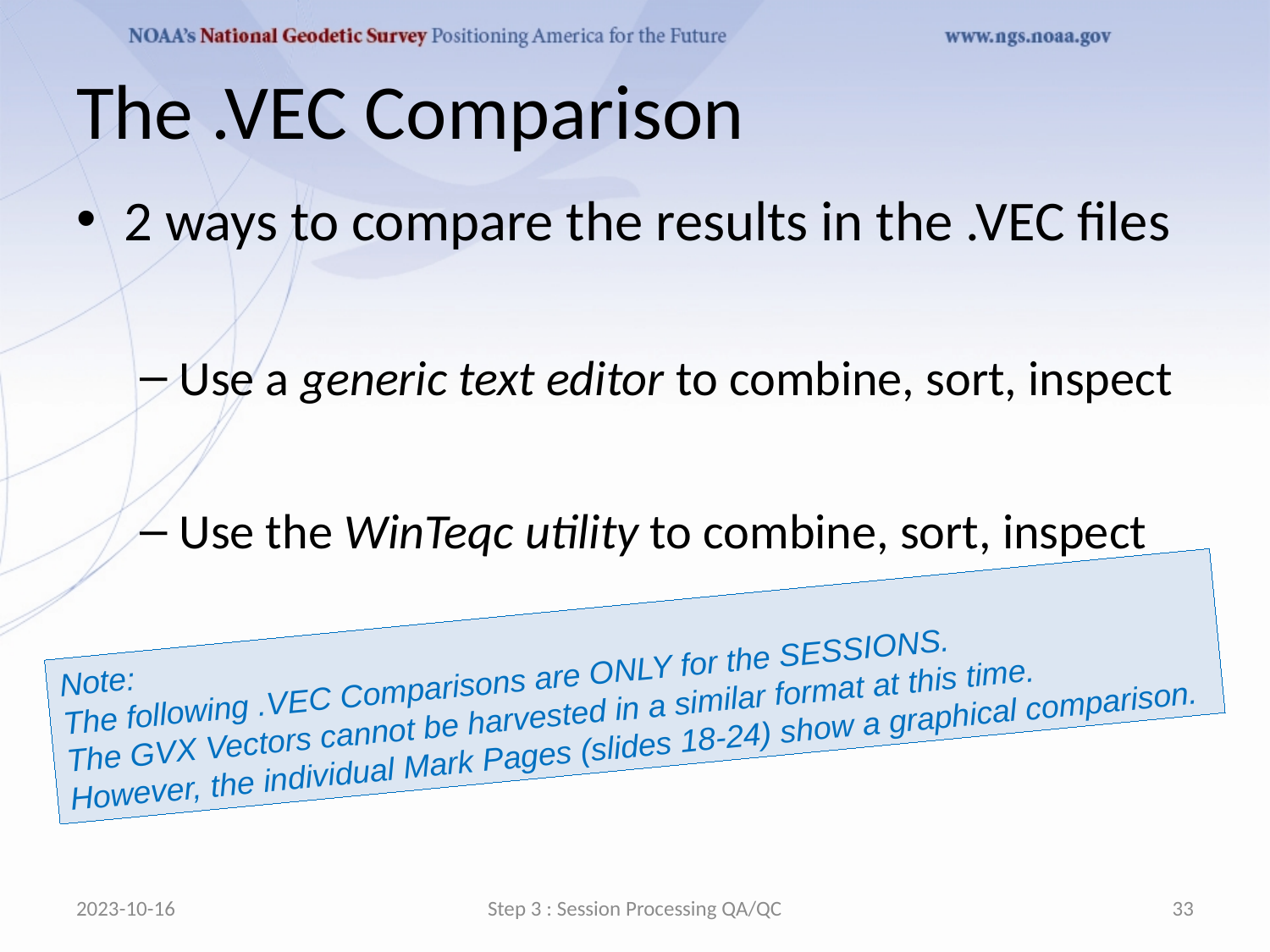

# The .VEC Comparison
2 ways to compare the results in the .VEC files

Use a generic text editor to combine, sort, inspect

Use the WinTeqc utility to combine, sort, inspect
Note:
The following .VEC Comparisons are ONLY for the SESSIONS.
The GVX Vectors cannot be harvested in a similar format at this time.
However, the individual Mark Pages (slides 18-24) show a graphical comparison.
2023-10-16
Step 3 : Session Processing QA/QC
33